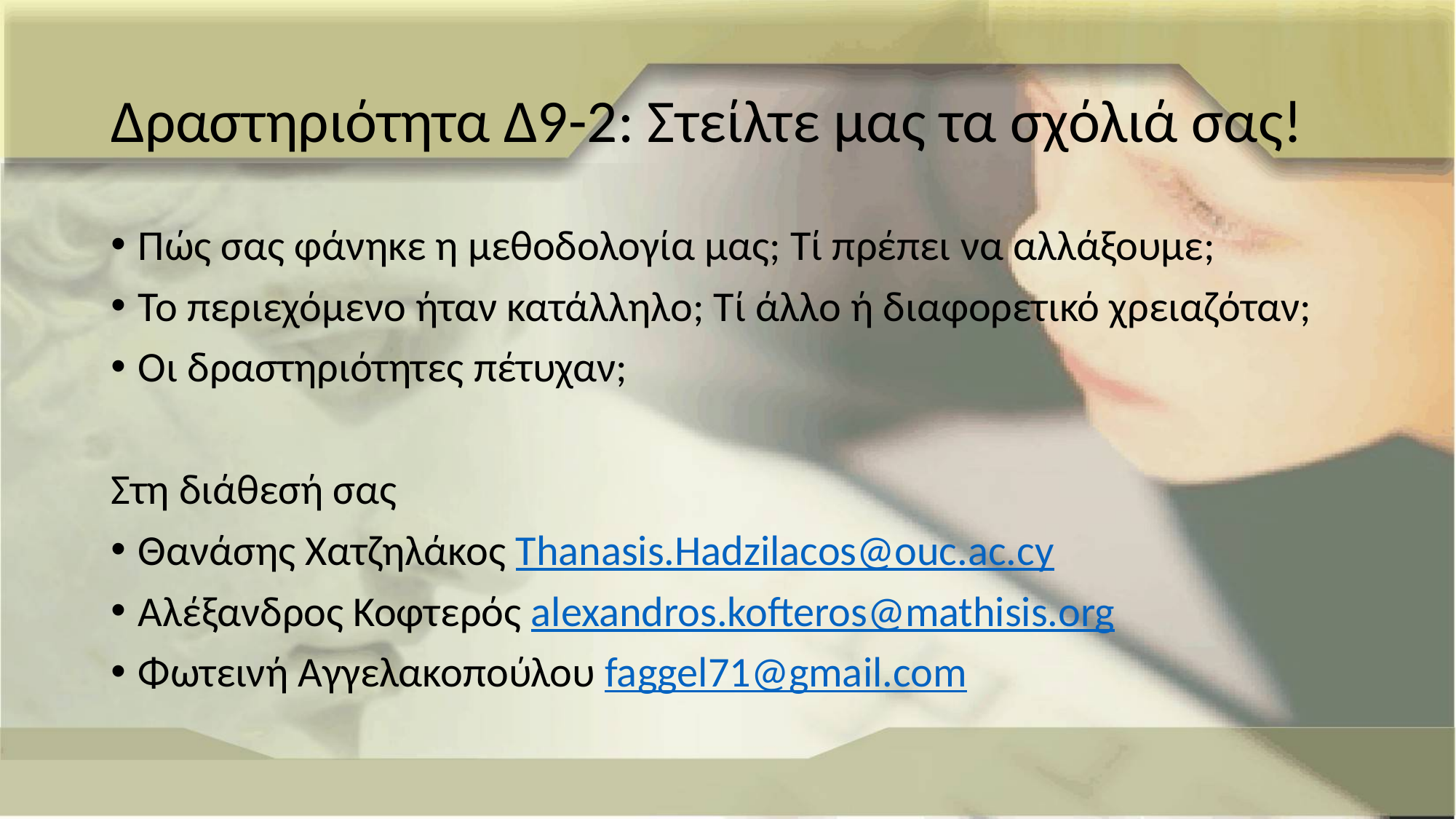

# Δραστηριότητα Δ9-2: Στείλτε μας τα σχόλιά σας!
Πώς σας φάνηκε η μεθοδολογία μας; Τί πρέπει να αλλάξουμε;
Το περιεχόμενο ήταν κατάλληλο; Τί άλλο ή διαφορετικό χρειαζόταν;
Οι δραστηριότητες πέτυχαν;

Στη διάθεσή σας
Θανάσης Χατζηλάκος Thanasis.Hadzilacos@ouc.ac.cy
Αλέξανδρος Κοφτερός alexandros.kofteros@mathisis.org
Φωτεινή Αγγελακοπούλου faggel71@gmail.com